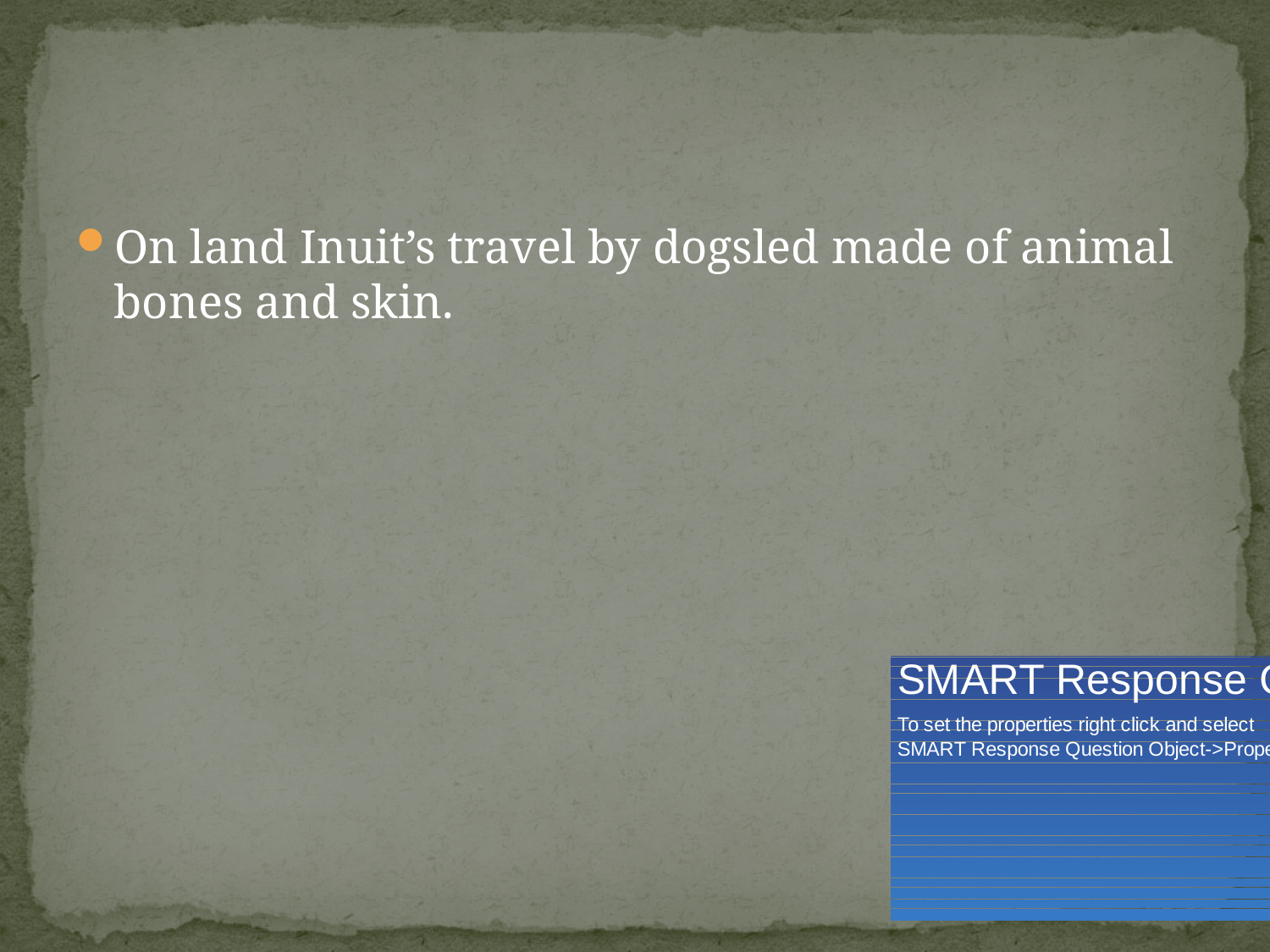

#
On land Inuit’s travel by dogsled made of animal bones and skin.